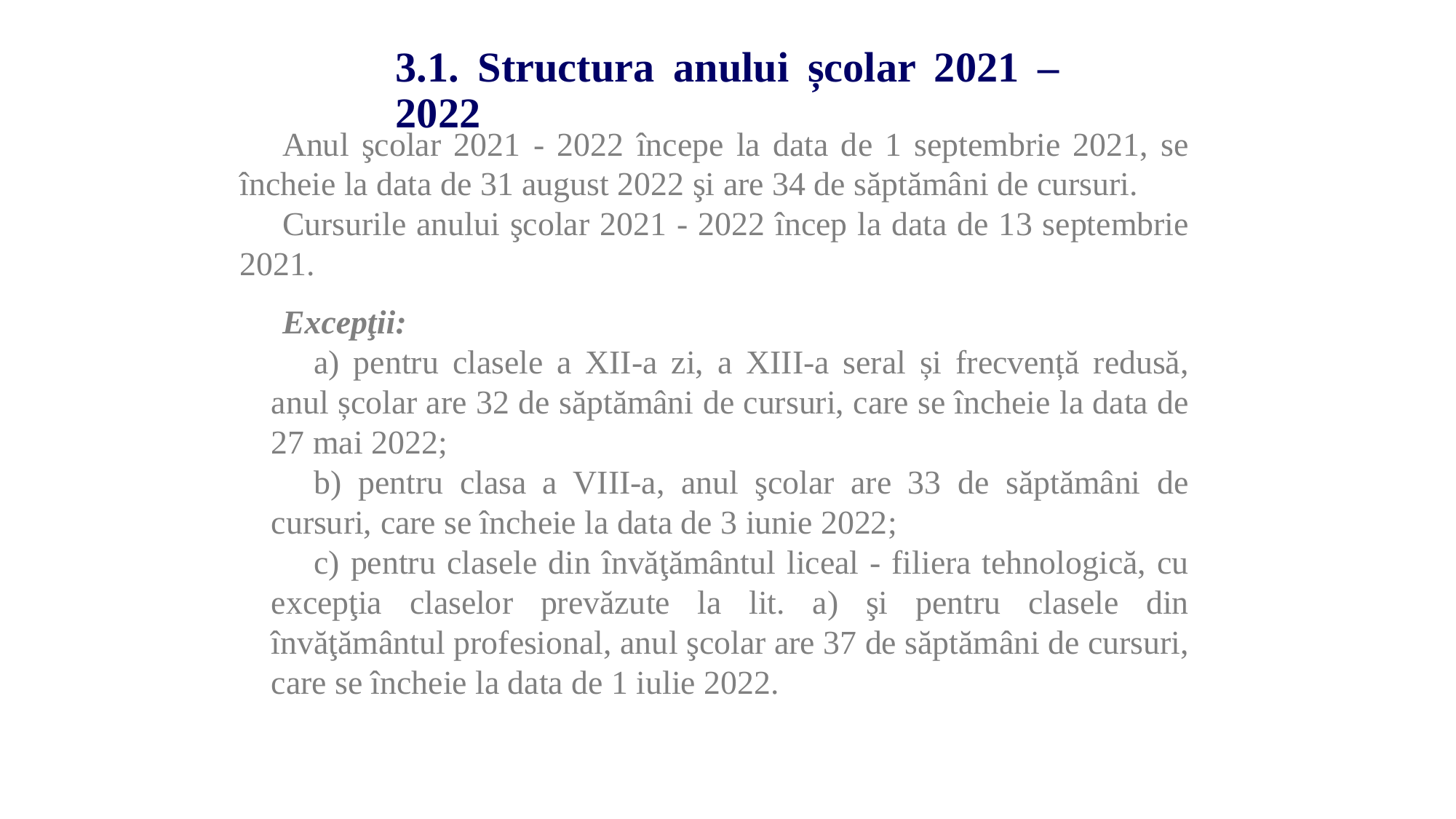

3.1. Structura anului școlar 2021 – 2022
Anul şcolar 2021 - 2022 începe la data de 1 septembrie 2021, se încheie la data de 31 august 2022 şi are 34 de săptămâni de cursuri.
Cursurile anului şcolar 2021 - 2022 încep la data de 13 septembrie 2021.
Excepţii:
a) pentru clasele a XII-a zi, a XIII-a seral și frecvență redusă, anul școlar are 32 de săptămâni de cursuri, care se încheie la data de 27 mai 2022;
b) pentru clasa a VIII-a, anul şcolar are 33 de săptămâni de cursuri, care se încheie la data de 3 iunie 2022;
c) pentru clasele din învăţământul liceal - filiera tehnologică, cu excepţia claselor prevăzute la lit. a) şi pentru clasele din învăţământul profesional, anul şcolar are 37 de săptămâni de cursuri, care se încheie la data de 1 iulie 2022.